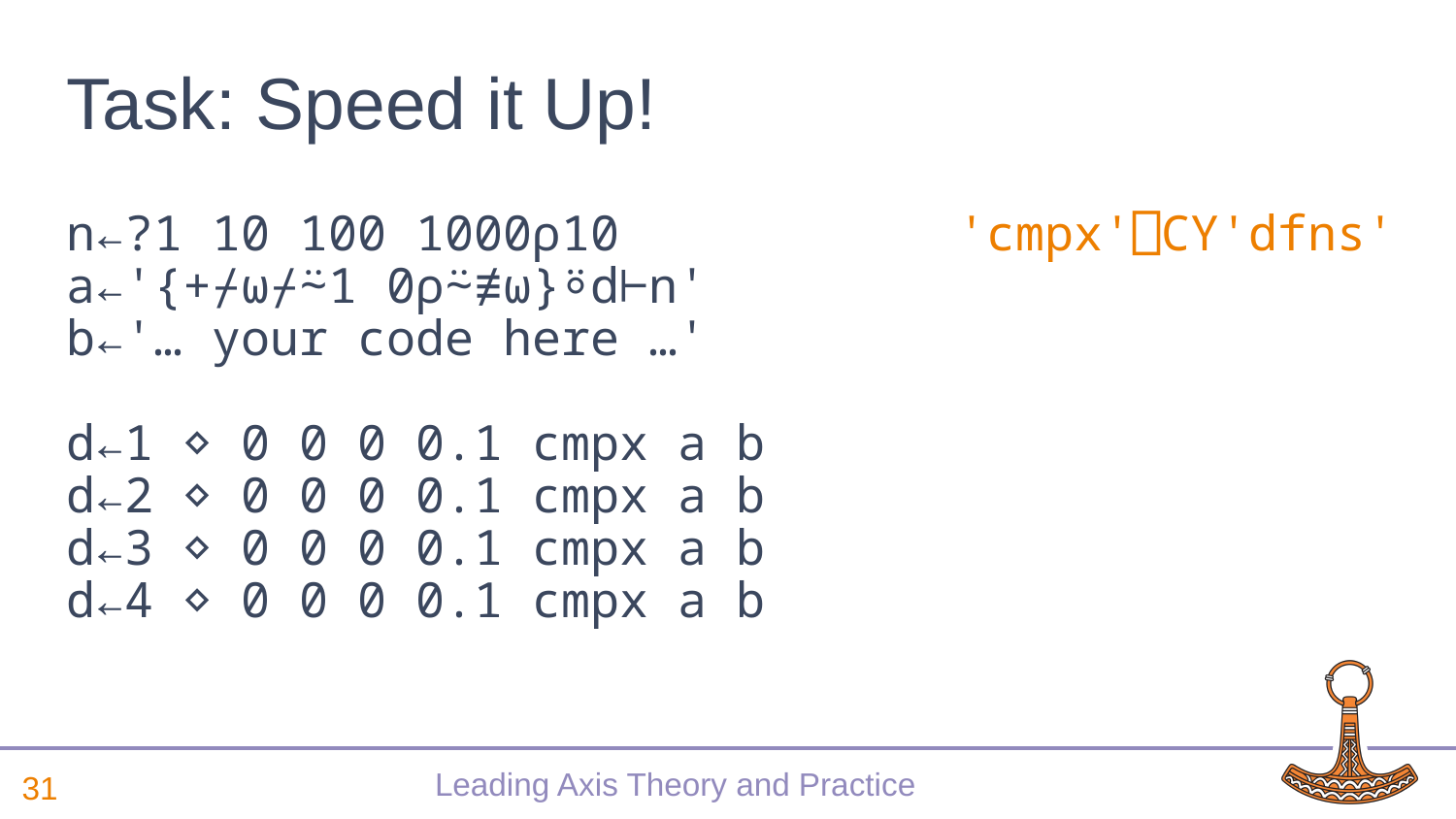

# Task: Speed it Up!
n←?1 10 100 1000⍴10
a←'{+⌿⍵⌿⍨1 0⍴⍨≢⍵}⍤d⊢n'
b←'… your code here …'

d←1 ⋄ 0 0 0 0.1 cmpx a b
d←2 ⋄ 0 0 0 0.1 cmpx a b
d←3 ⋄ 0 0 0 0.1 cmpx a b
d←4 ⋄ 0 0 0 0.1 cmpx a b
'cmpx'⎕CY'dfns'